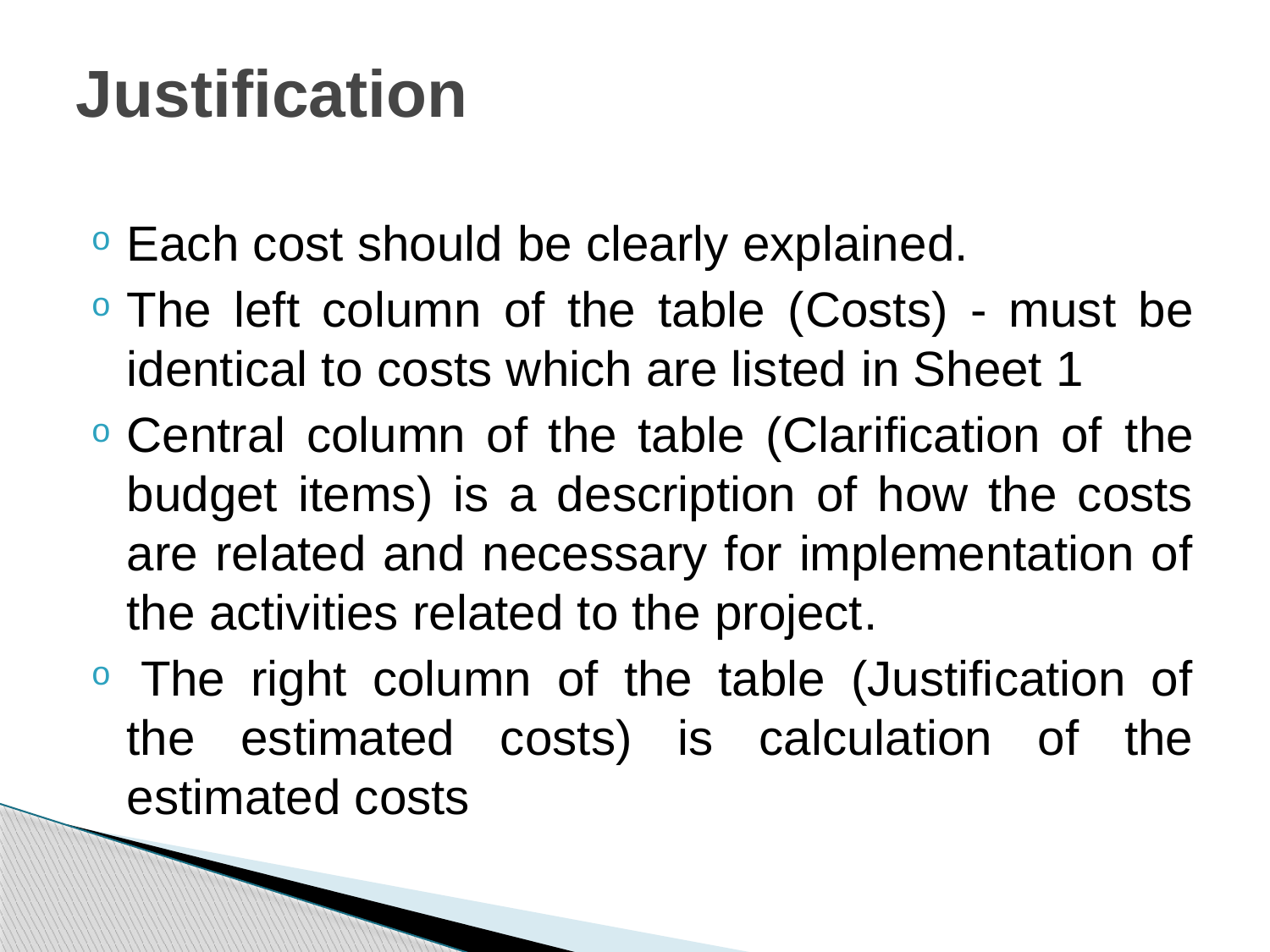

# Justification
Each cost should be clearly explained.
The left column of the table (Costs) - must be identical to costs which are listed in Sheet 1
Central column of the table (Clarification of the budget items) is a description of how the costs are related and necessary for implementation of the activities related to the project.
 The right column of the table (Justification of the estimated costs) is calculation of the estimated costs